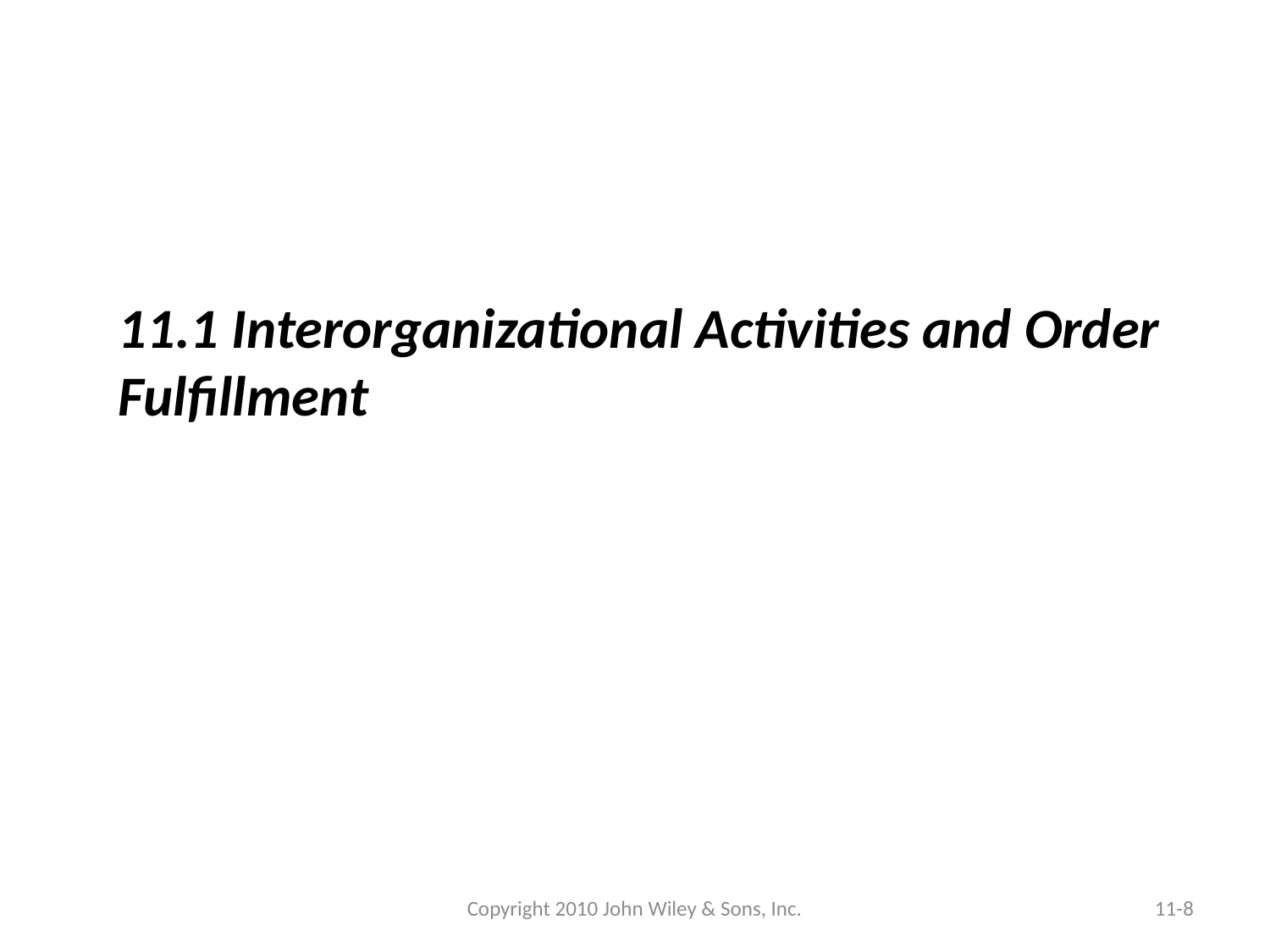

11.1 Interorganizational Activities and Order Fulfillment
Copyright 2010 John Wiley & Sons, Inc.
11-8